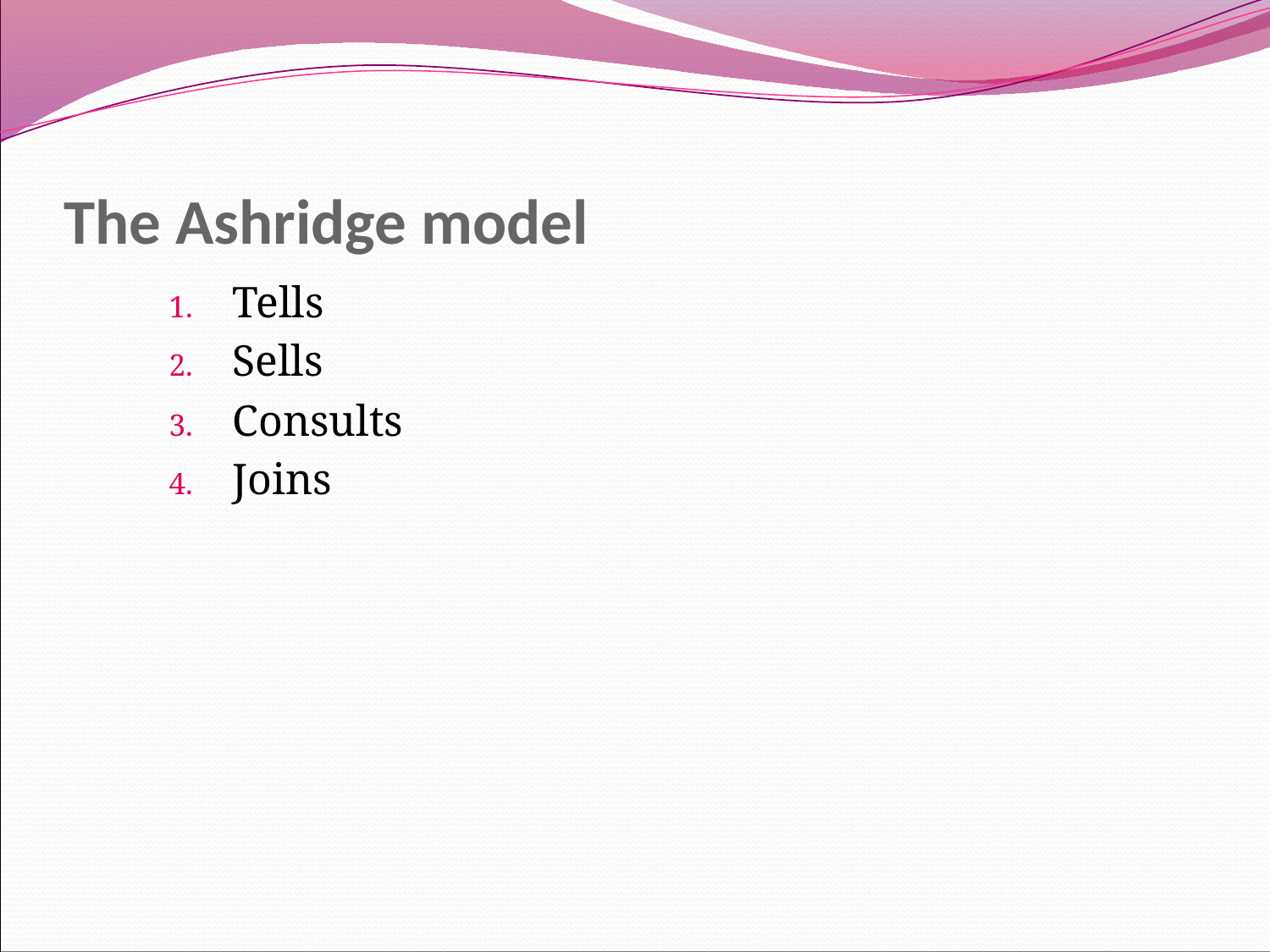

# The Ashridge model
Tells
Sells
Consults
Joins